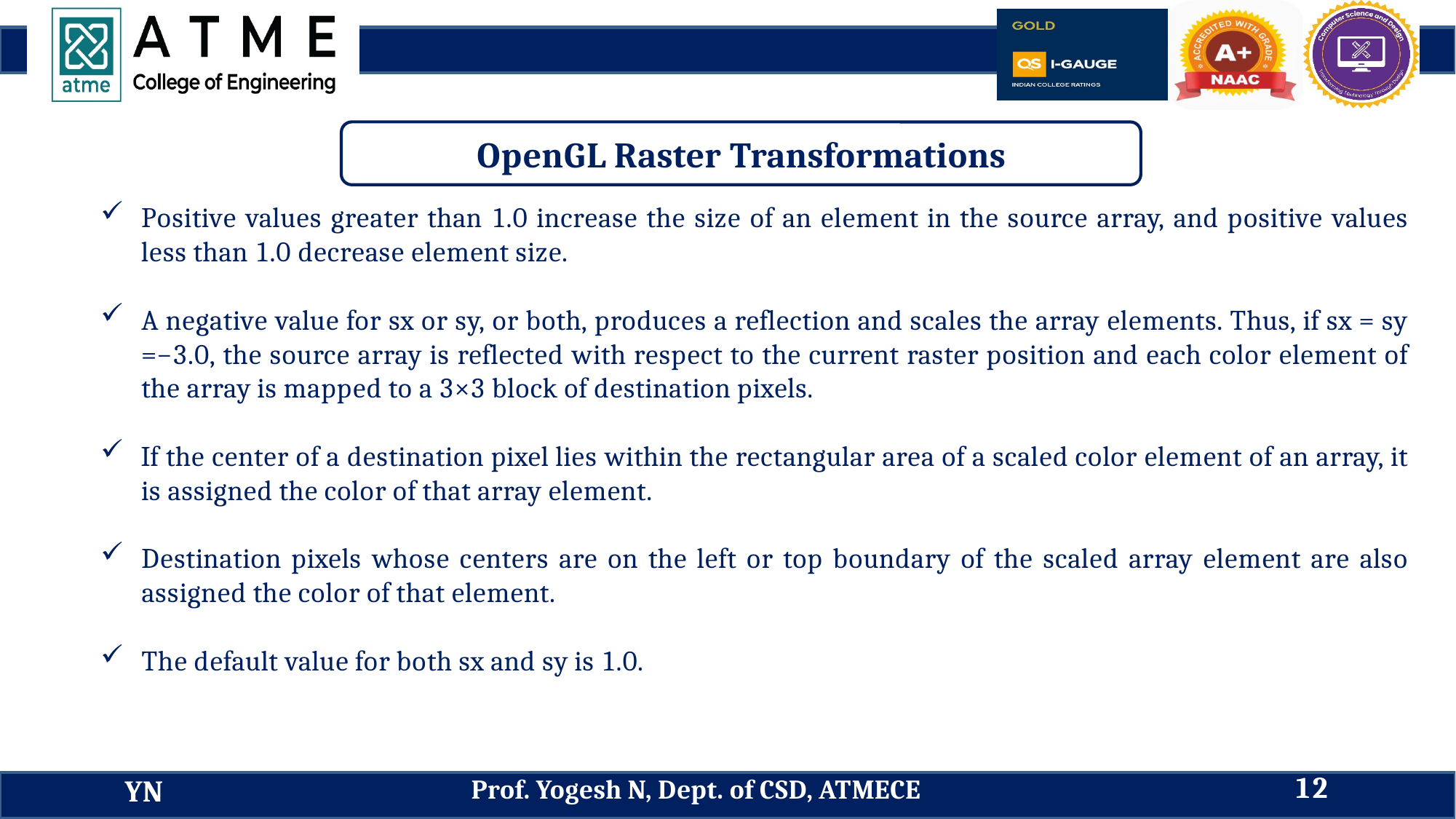

OpenGL Raster Transformations
Positive values greater than 1.0 increase the size of an element in the source array, and positive values less than 1.0 decrease element size.

A negative value for sx or sy, or both, produces a reflection and scales the array elements. Thus, if sx = sy =−3.0, the source array is reflected with respect to the current raster position and each color element of the array is mapped to a 3×3 block of destination pixels.

If the center of a destination pixel lies within the rectangular area of a scaled color element of an array, it is assigned the color of that array element.

Destination pixels whose centers are on the left or top boundary of the scaled array element are also assigned the color of that element.

The default value for both sx and sy is 1.0.
12
Prof. Yogesh N, Dept. of CSD, ATMECE
YN